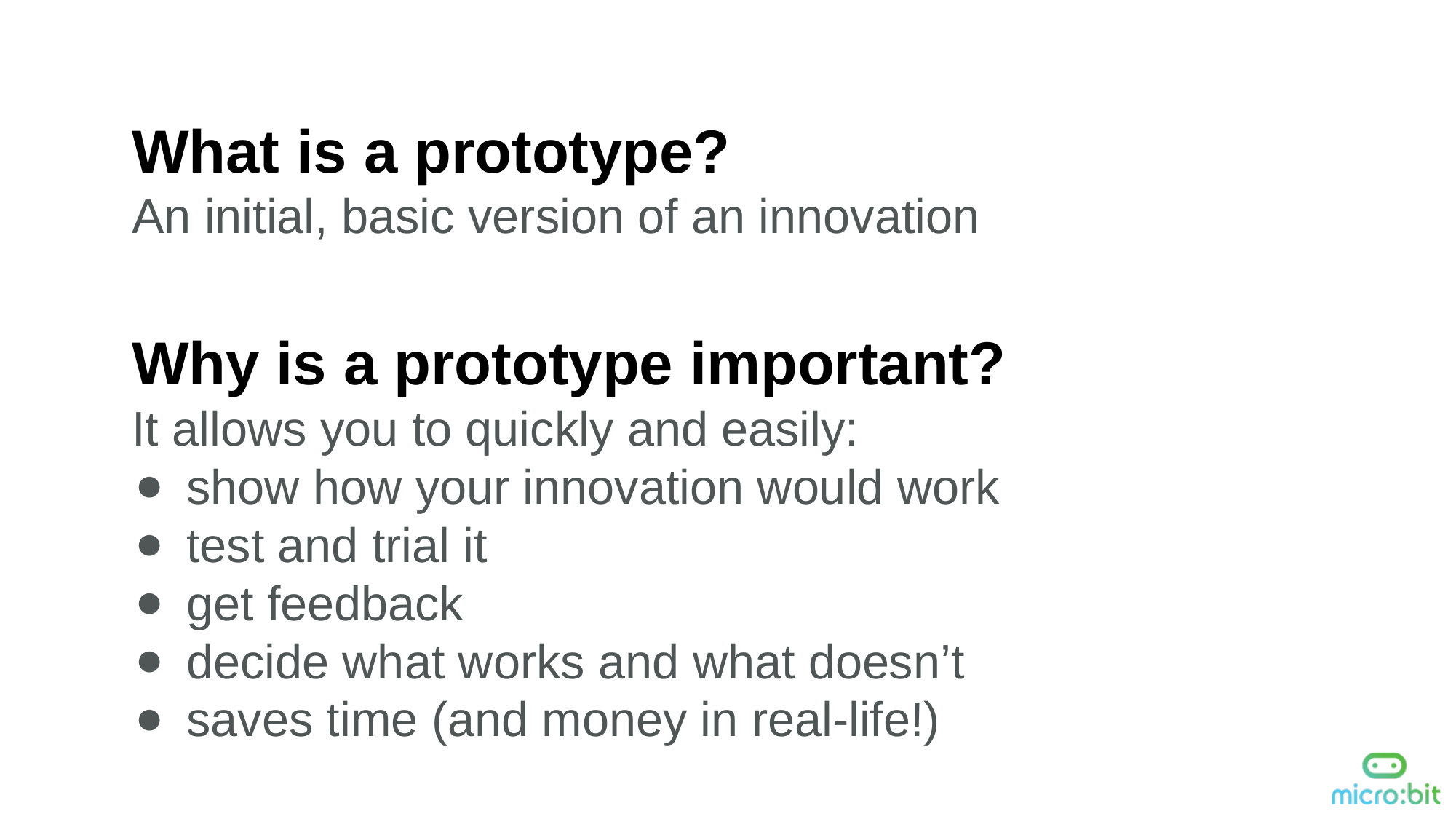

What is a prototype?
An initial, basic version of an innovation

Why is a prototype important?
It allows you to quickly and easily:
show how your innovation would work
test and trial it
get feedback
decide what works and what doesn’t
saves time (and money in real-life!)